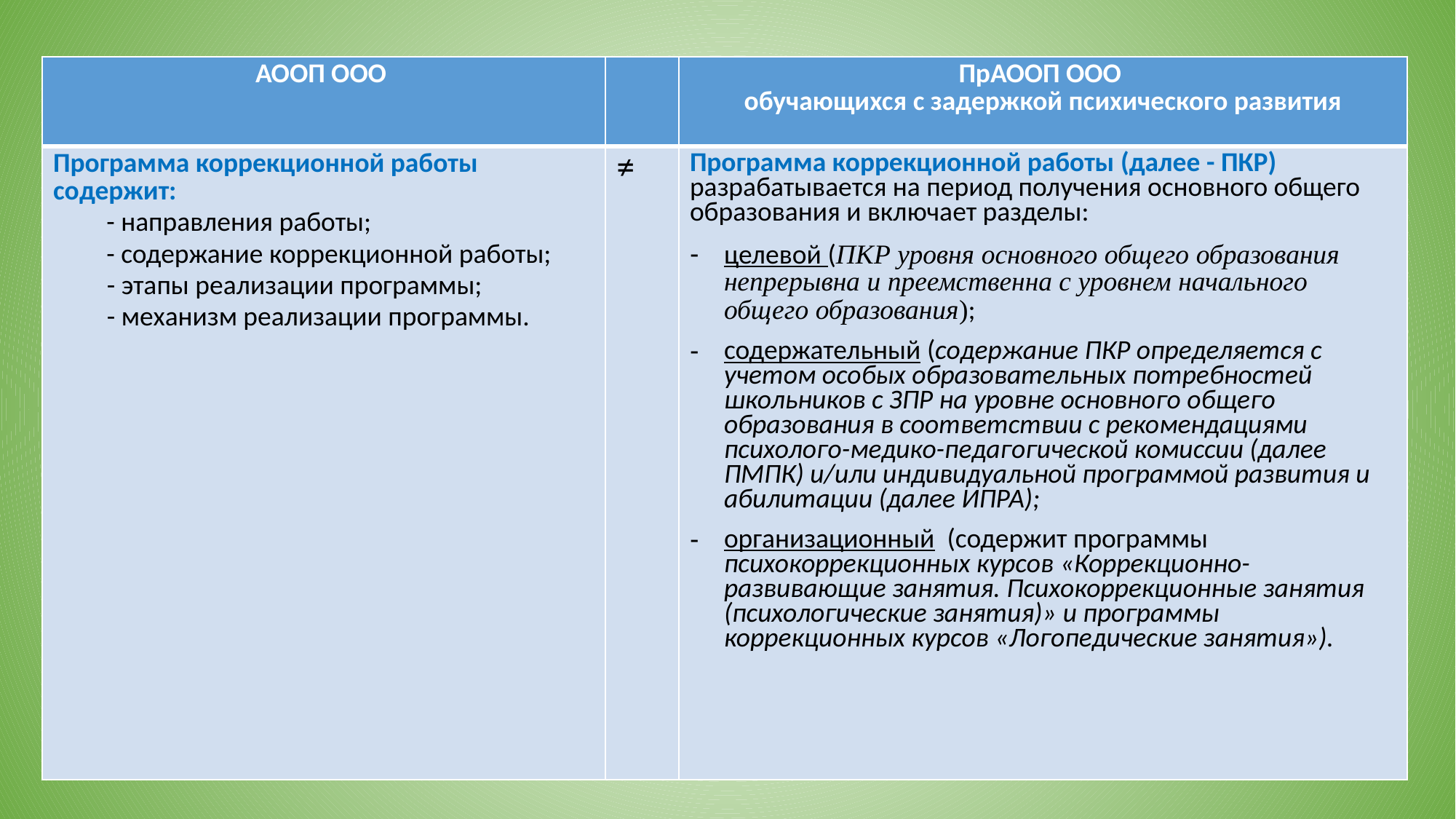

#
| АООП ООО |  | ПрАООП ООО обучающихся с задержкой психического развития |
| --- | --- | --- |
| Программа коррекционной работы содержит: - направления работы; - содержание коррекционной работы; - этапы реализации программы; - механизм реализации программы. | ≠ | Программа коррекционной работы (далее - ПКР) разрабатывается на период получения основного общего образования и включает разделы: целевой (ПКР уровня основного общего образования непрерывна и преемственна с уровнем начального общего образования); содержательный (содержание ПКР определяется с учетом особых образовательных потребностей школьников с ЗПР на уровне основного общего образования в соответствии с рекомендациями психолого-медико-педагогической комиссии (далее ПМПК) и/или индивидуальной программой развития и абилитации (далее ИПРА); организационный (содержит программы психокоррекционных курсов «Коррекционно-развивающие занятия. Психокоррекционные занятия (психологические занятия)» и программы коррекционных курсов «Логопедические занятия»). |